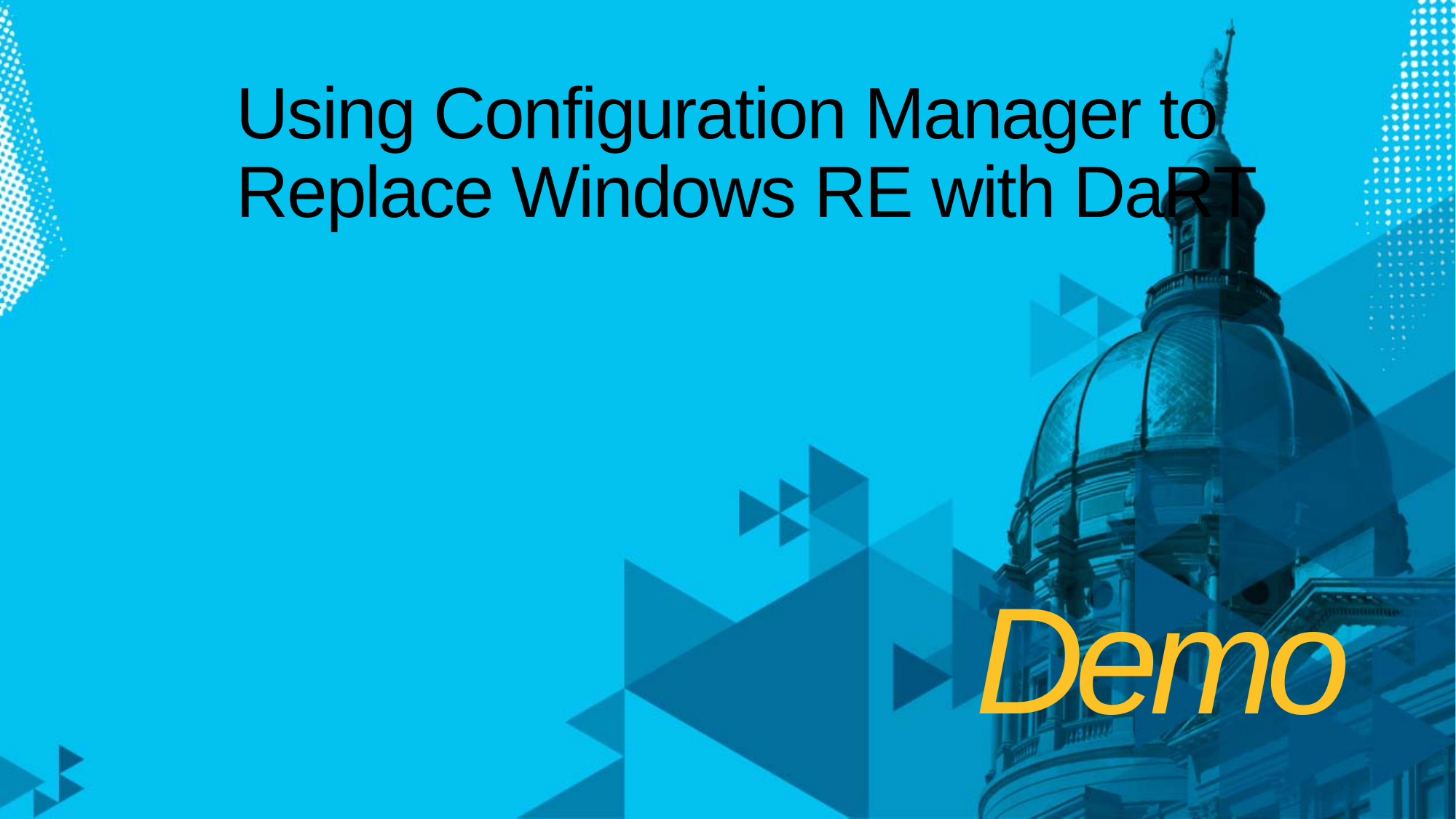

# Using Configuration Manager to Replace Windows RE with DaRT
Demo